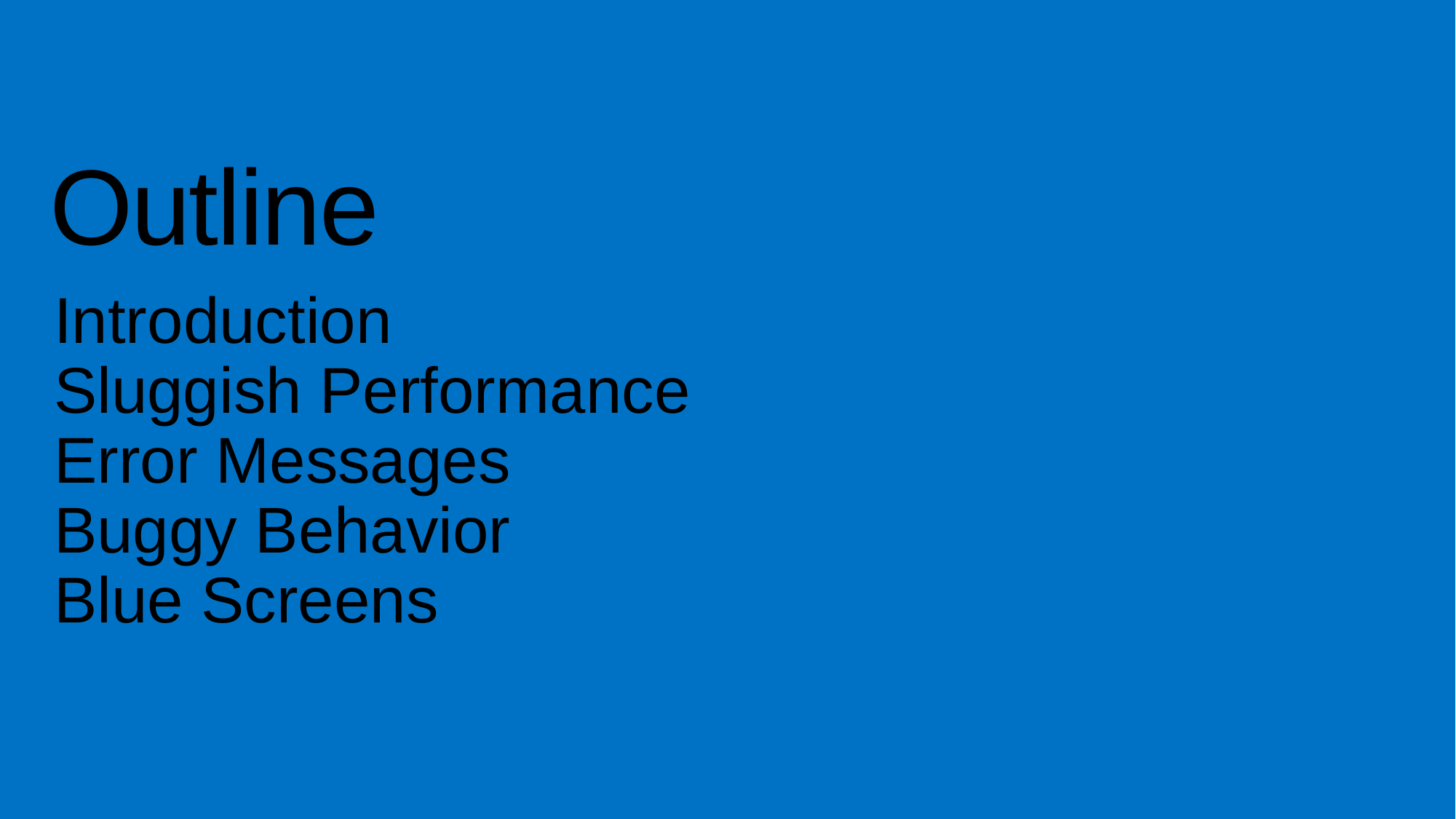

# Outline
Introduction
Sluggish Performance
Error Messages
Buggy Behavior
Blue Screens